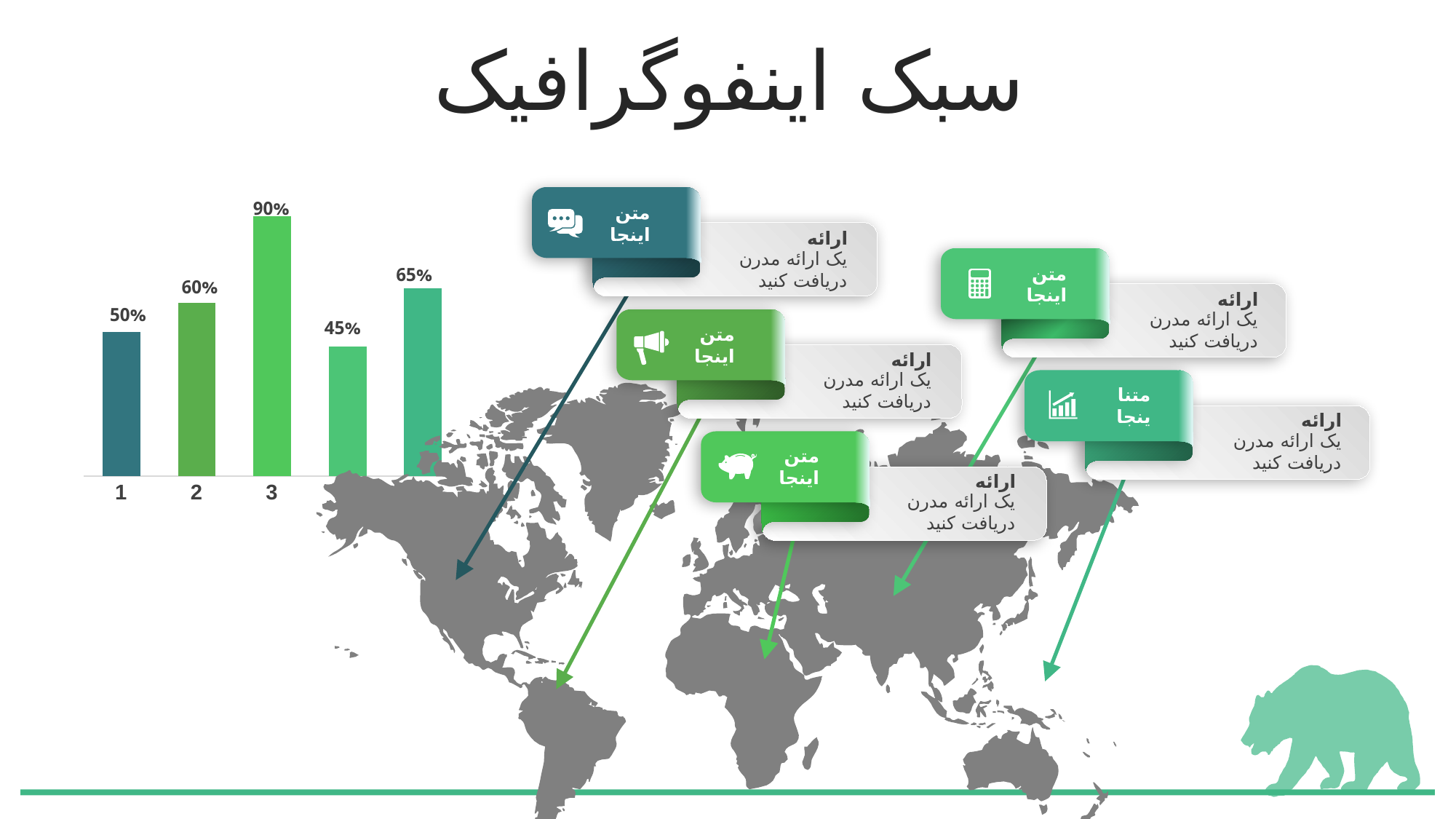

سبک اینفوگرافیک

### Chart

| Category |  |
|---|---|

90%
متن اینجا

ارائه
یک ارائه مدرن دریافت کنید

متن اینجا
65%

60%
ارائه
یک ارائه مدرن دریافت کنید
50%

45%
متن اینجا

ارائه
یک ارائه مدرن دریافت کنید

متنا ینجا

ارائه
یک ارائه مدرن دریافت کنید

متن اینجا

ارائه
یک ارائه مدرن دریافت کنید